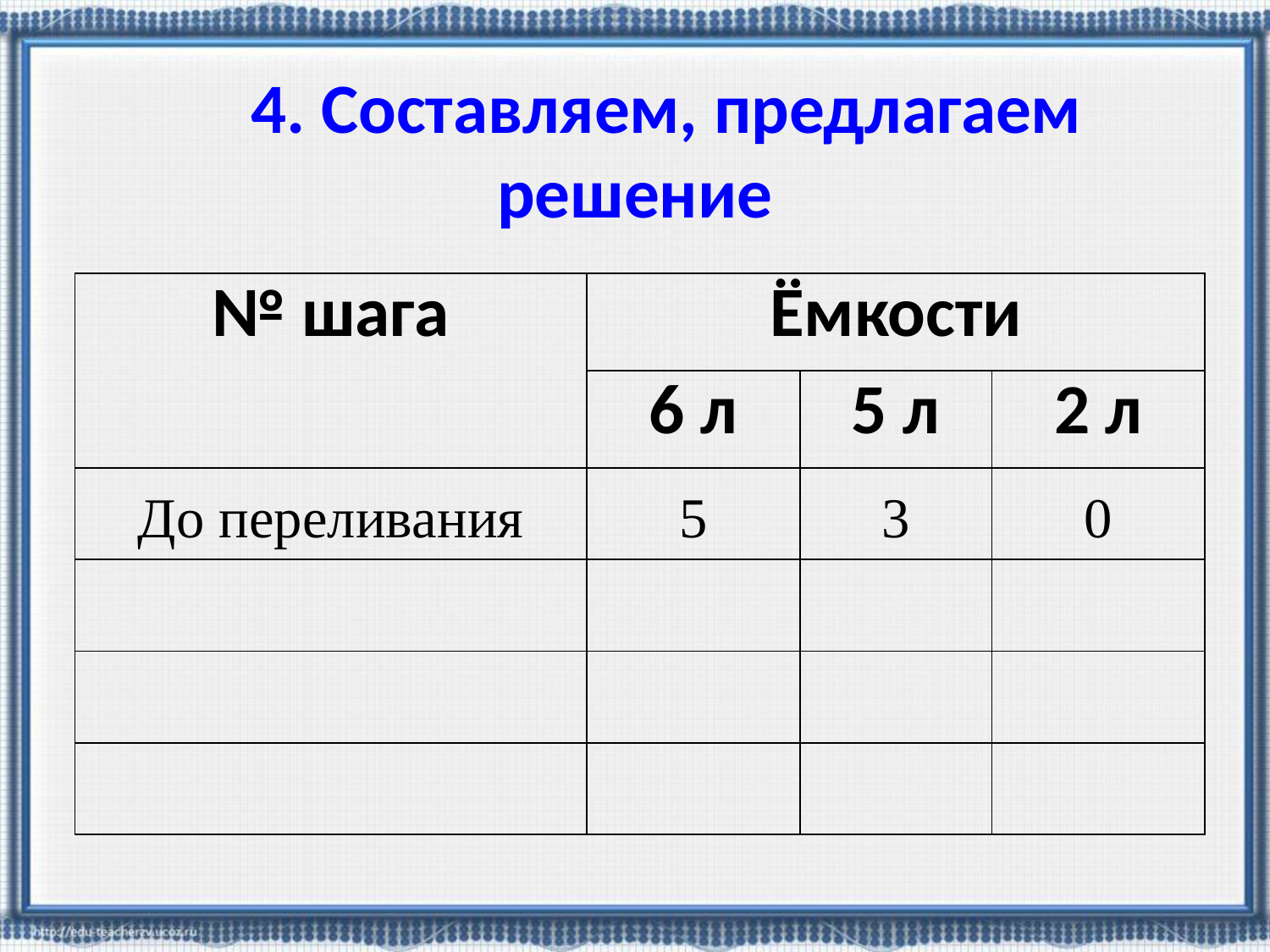

4. Составляем, предлагаем решение
| № шага | Ёмкости |  |  |
| --- | --- | --- | --- |
|  | 6 л | 5 л | 2 л |
| До переливания | 5 | 3 | 0 |
|  |  |  |  |
|  |  |  |  |
|  |  |  |  |